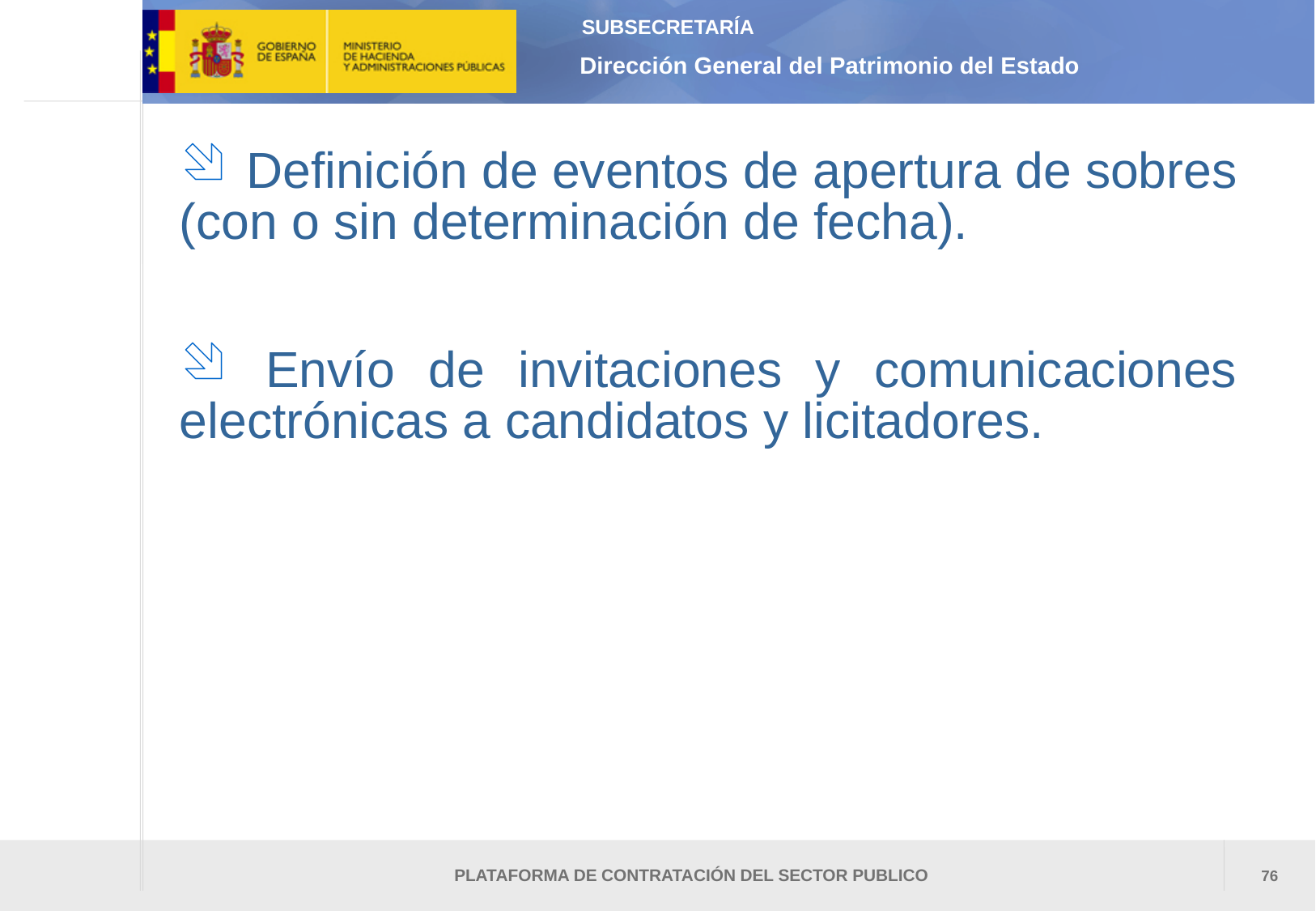

Definición de eventos de apertura de sobres (con o sin determinación de fecha).

 Envío de invitaciones y comunicaciones electrónicas a candidatos y licitadores.